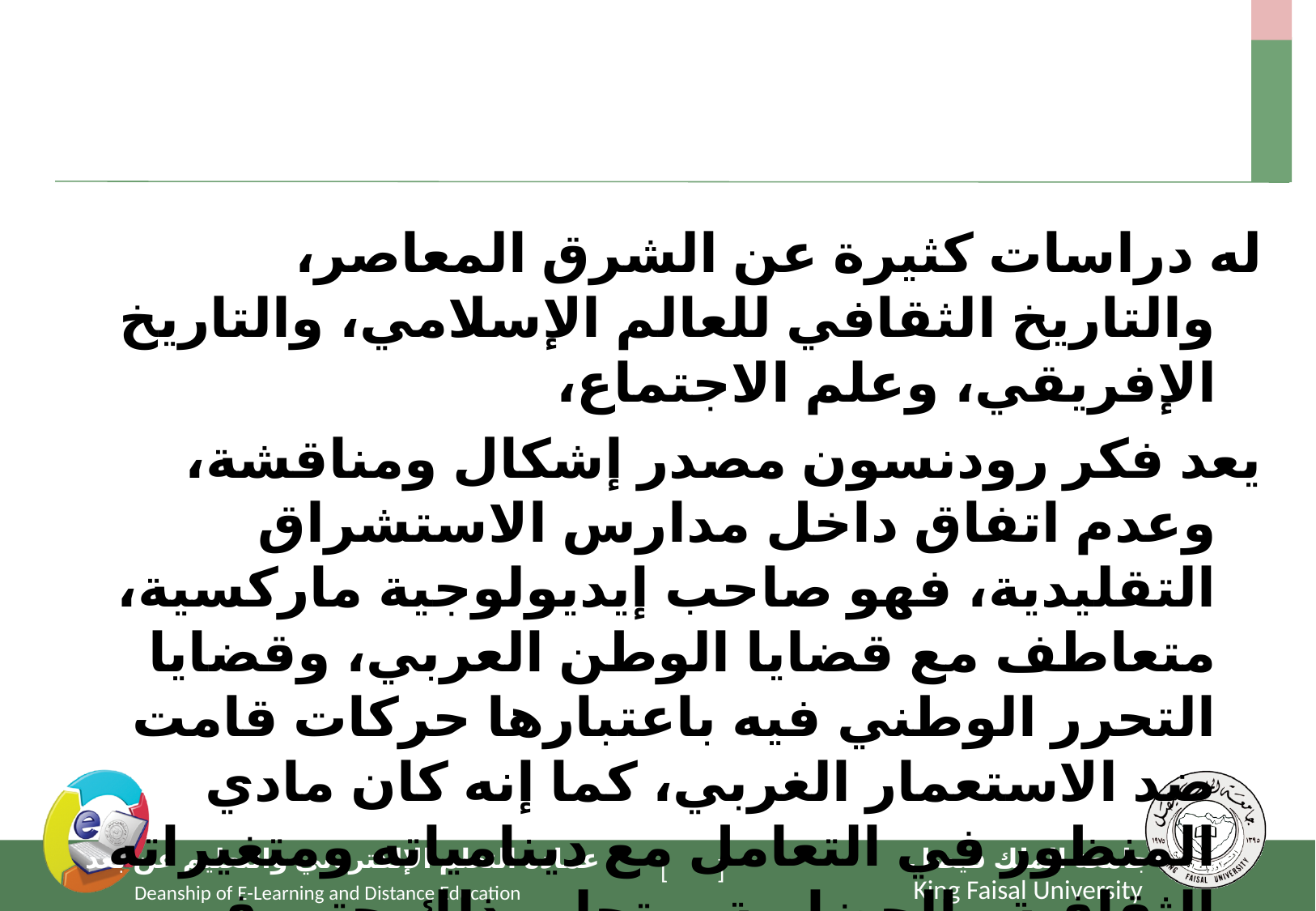

#
له دراسات كثيرة عن الشرق المعاصر، والتاريخ الثقافي للعالم الإسلامي، والتاريخ الإفريقي، وعلم الاجتماع،
يعد فكر رودنسون مصدر إشكال ومناقشة، وعدم اتفاق داخل مدارس الاستشراق التقليدية، فهو صاحب إيديولوجية ماركسية، متعاطف مع قضايا الوطن العربي، وقضايا التحرر الوطني فيه باعتبارها حركات قامت ضد الاستعمار الغربي، كما إنه كان مادي المنظور في التعامل مع دينامياته ومتغيراته الثقافية والحضارية، وتجلى ذلك حتى في تعامله مع مواضيع ذات طابع ديني، وخير مثال في هذا الصدد كتابه: «محمد»